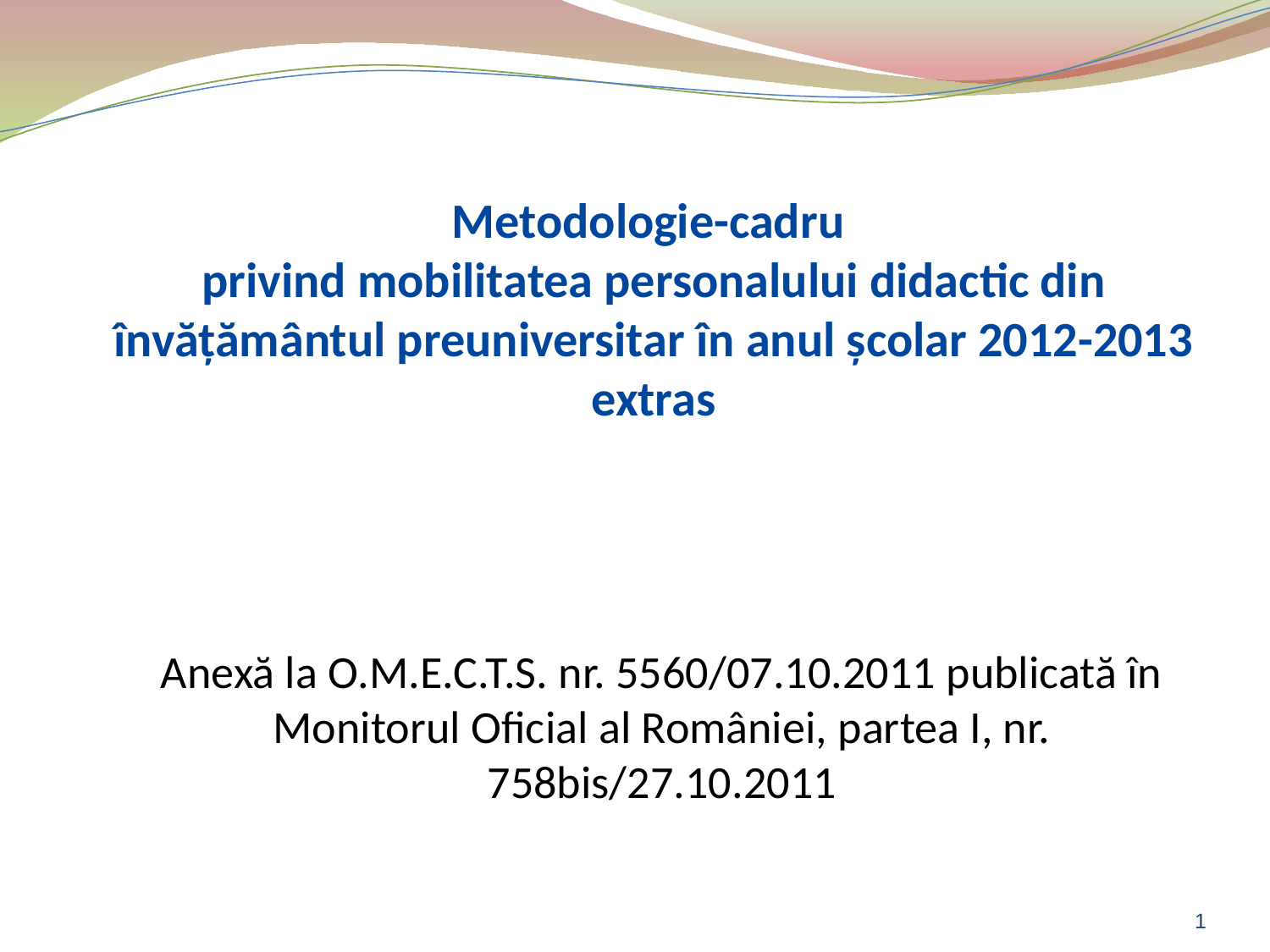

# Metodologie-cadru privind mobilitatea personalului didactic din învăţământul preuniversitar în anul şcolar 2012-2013 extras
Anexă la O.M.E.C.T.S. nr. 5560/07.10.2011 publicată în Monitorul Oficial al României, partea I, nr. 758bis/27.10.2011
1